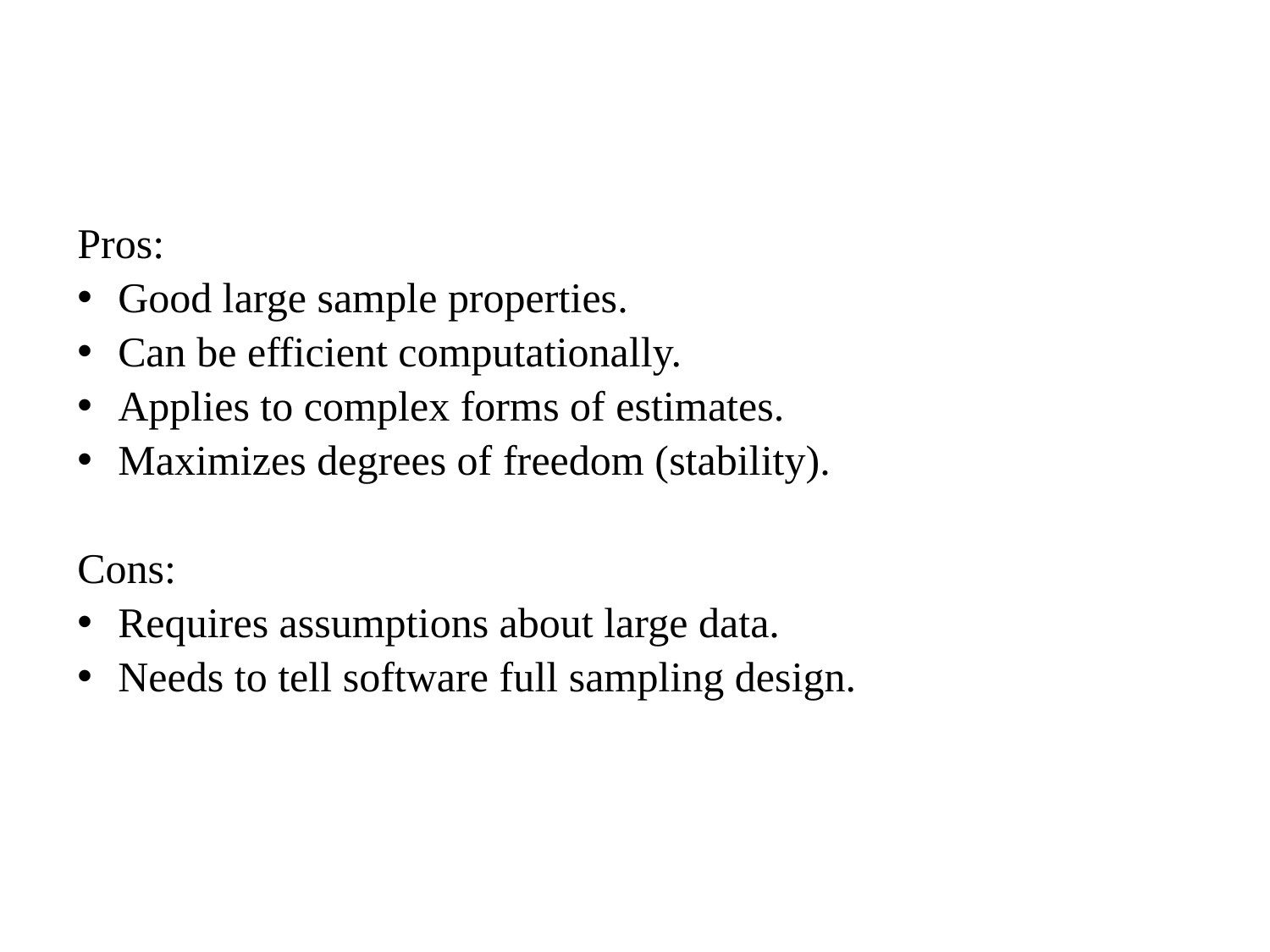

Pros:
 Good large sample properties.
 Can be efficient computationally.
 Applies to complex forms of estimates.
 Maximizes degrees of freedom (stability).

Cons:
 Requires assumptions about large data.
 Needs to tell software full sampling design.